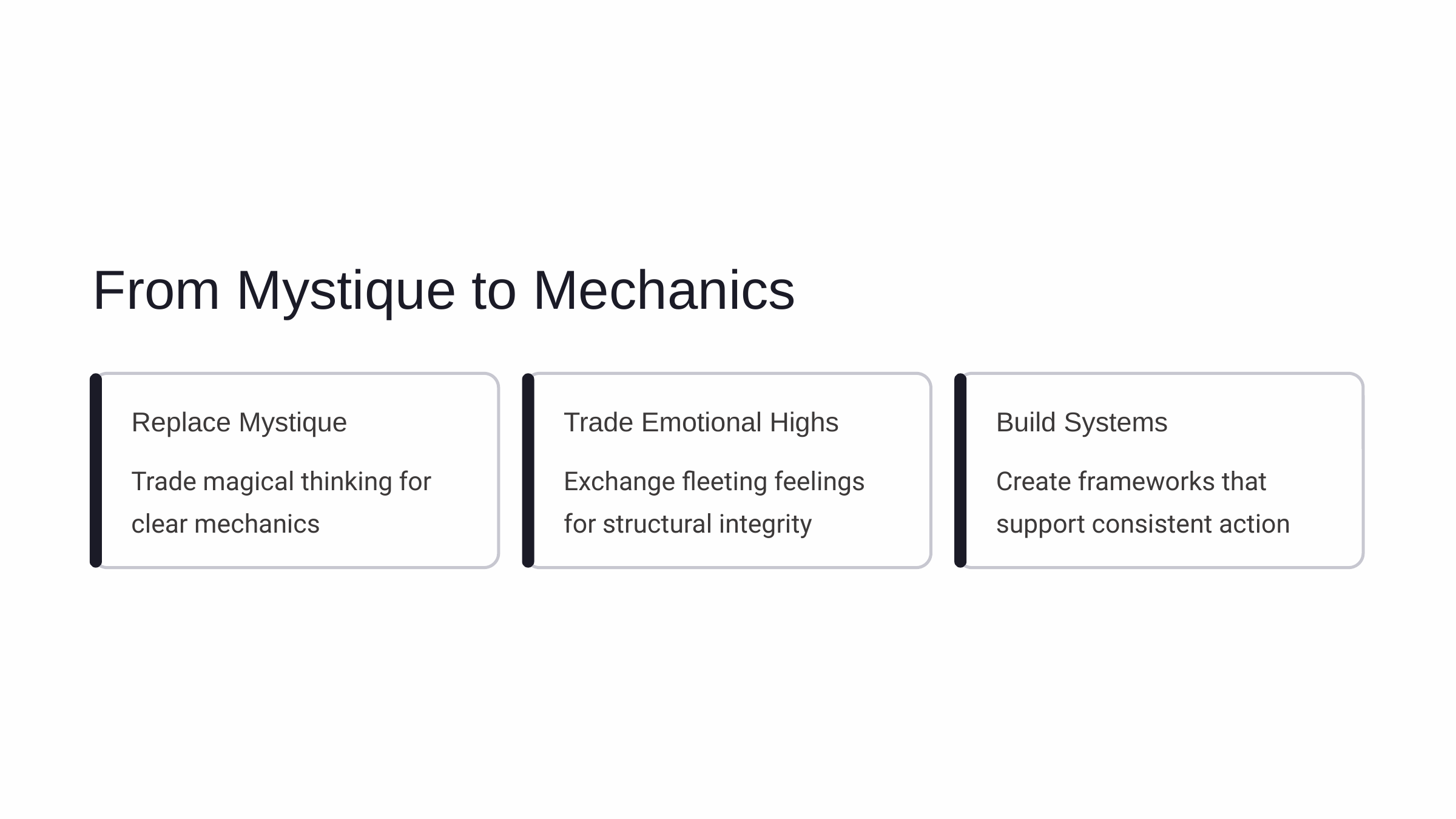

From Mystique to Mechanics

Replace Mystique
Trade Emotional Highs
Build Systems
Trade magical thinking for clear mechanics
Exchange fleeting feelings for structural integrity
Create frameworks that support consistent action